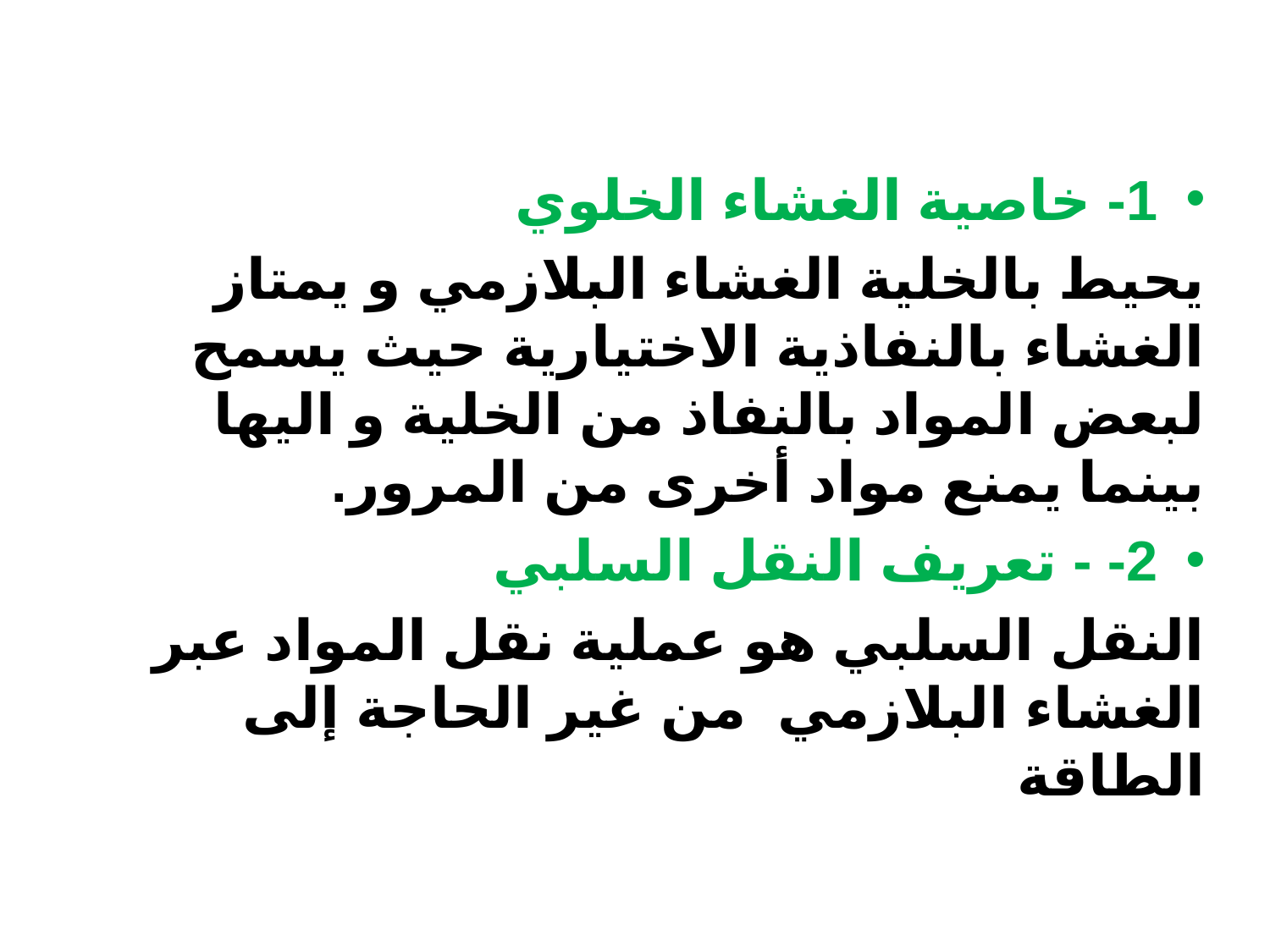

1- خاصية الغشاء الخلوي
يحيط بالخلية الغشاء البلازمي و يمتاز الغشاء بالنفاذية الاختيارية حيث يسمح لبعض المواد بالنفاذ من الخلية و اليها بينما يمنع مواد أخرى من المرور.
2- - تعريف النقل السلبي
النقل السلبي هو عملية نقل المواد عبر الغشاء البلازمي  من غير الحاجة إلى الطاقة